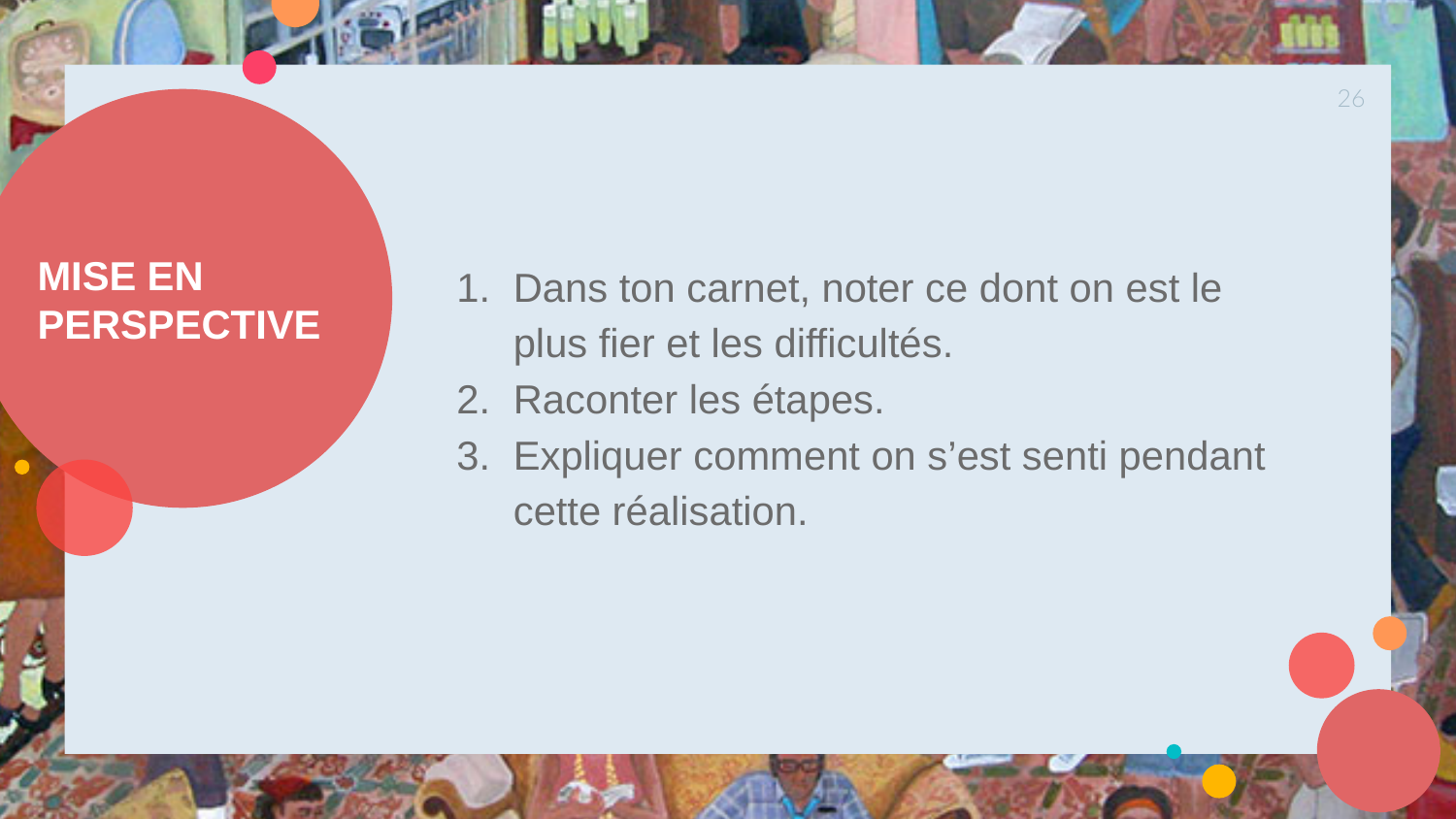

26
# MISE EN PERSPECTIVE

Dans ton carnet, noter ce dont on est le plus fier et les difficultés.
Raconter les étapes.
Expliquer comment on s’est senti pendant cette réalisation.